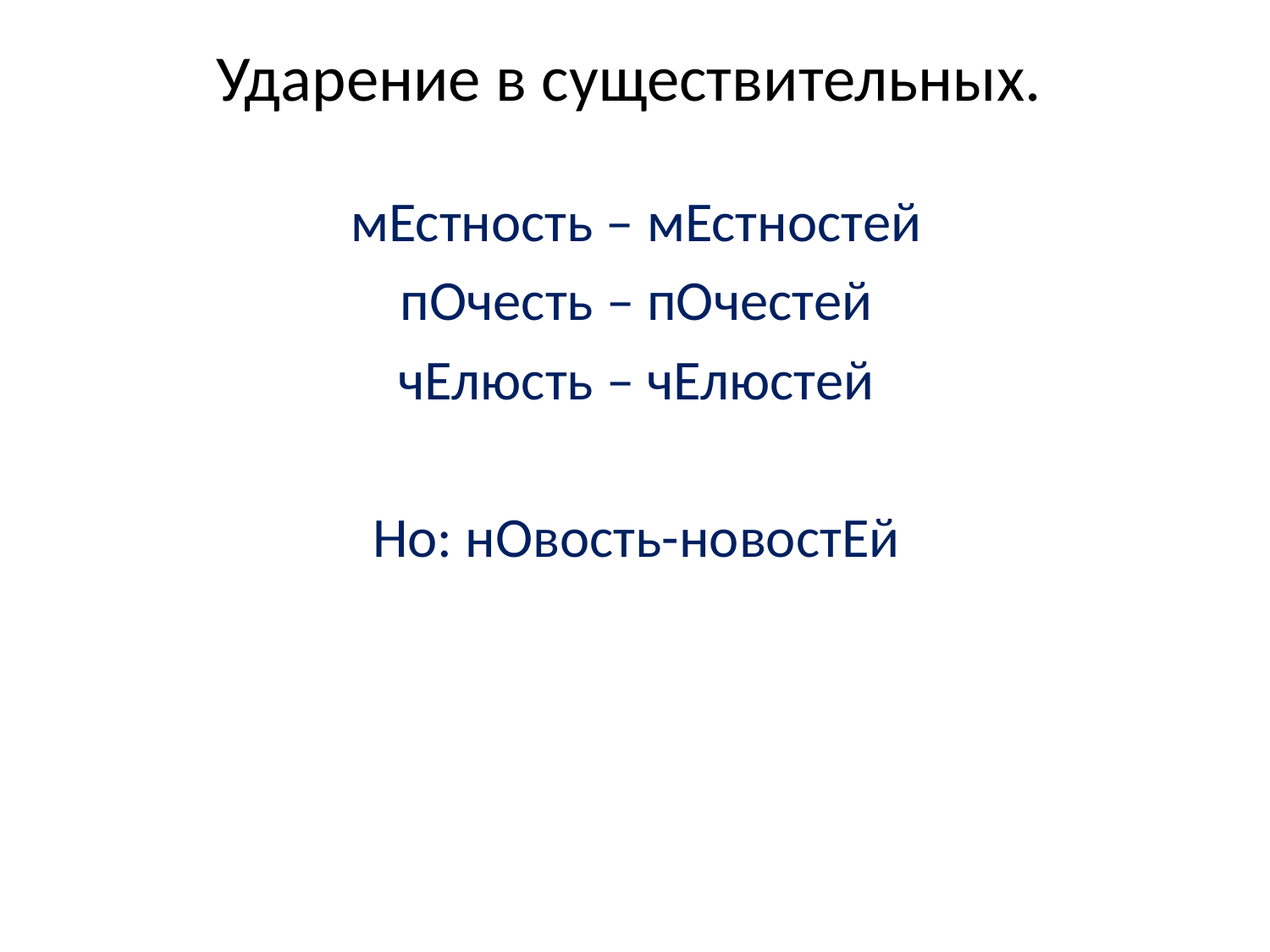

# Ударение в существительных.
мЕстность – мЕстностей
пОчесть – пОчестей
чЕлюсть – чЕлюстей

Но: нОвость-новостЕй